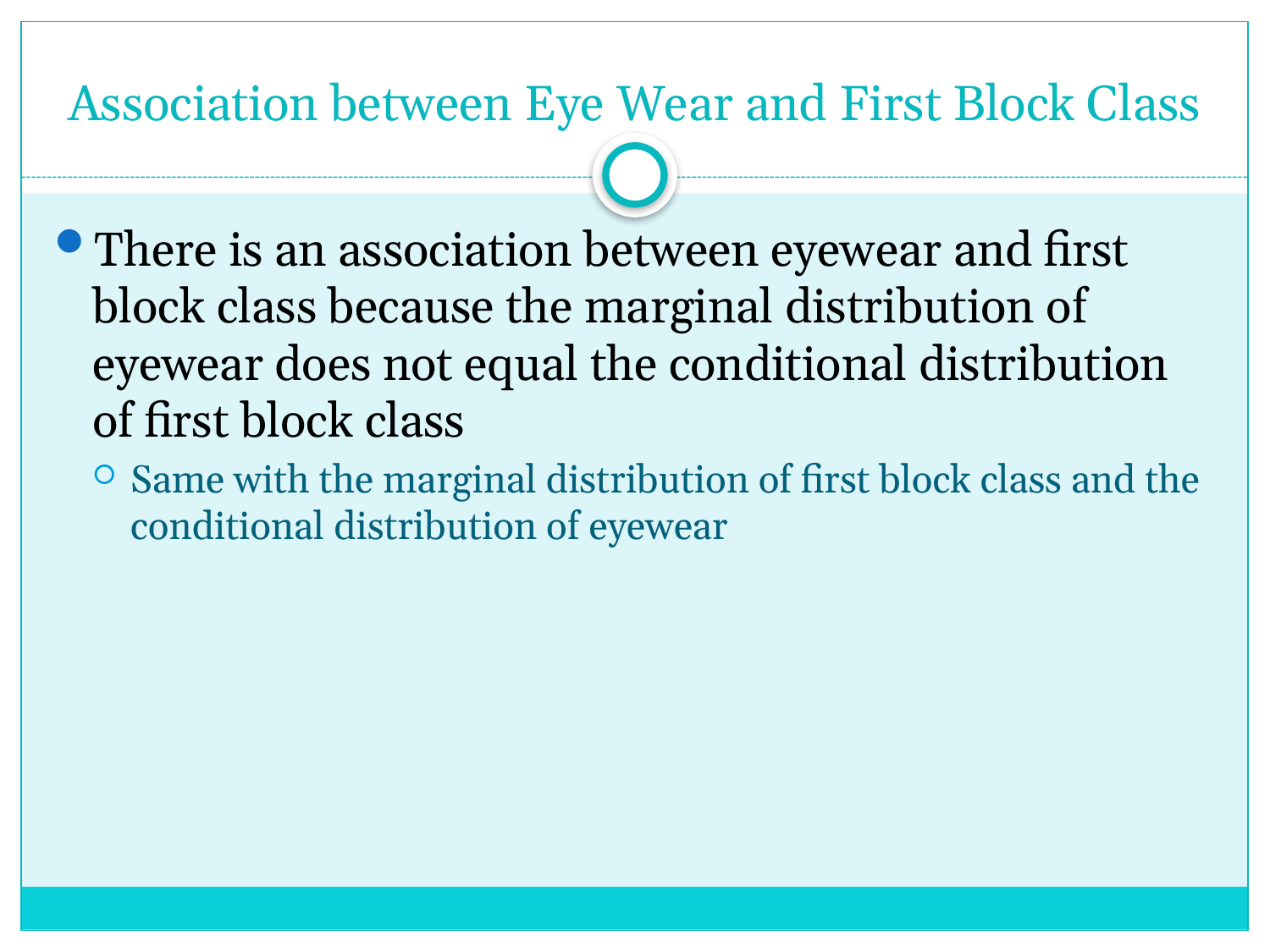

# Association between Eye Wear and First Block Class
There is an association between eyewear and first block class because the marginal distribution of eyewear does not equal the conditional distribution of first block class
Same with the marginal distribution of first block class and the conditional distribution of eyewear